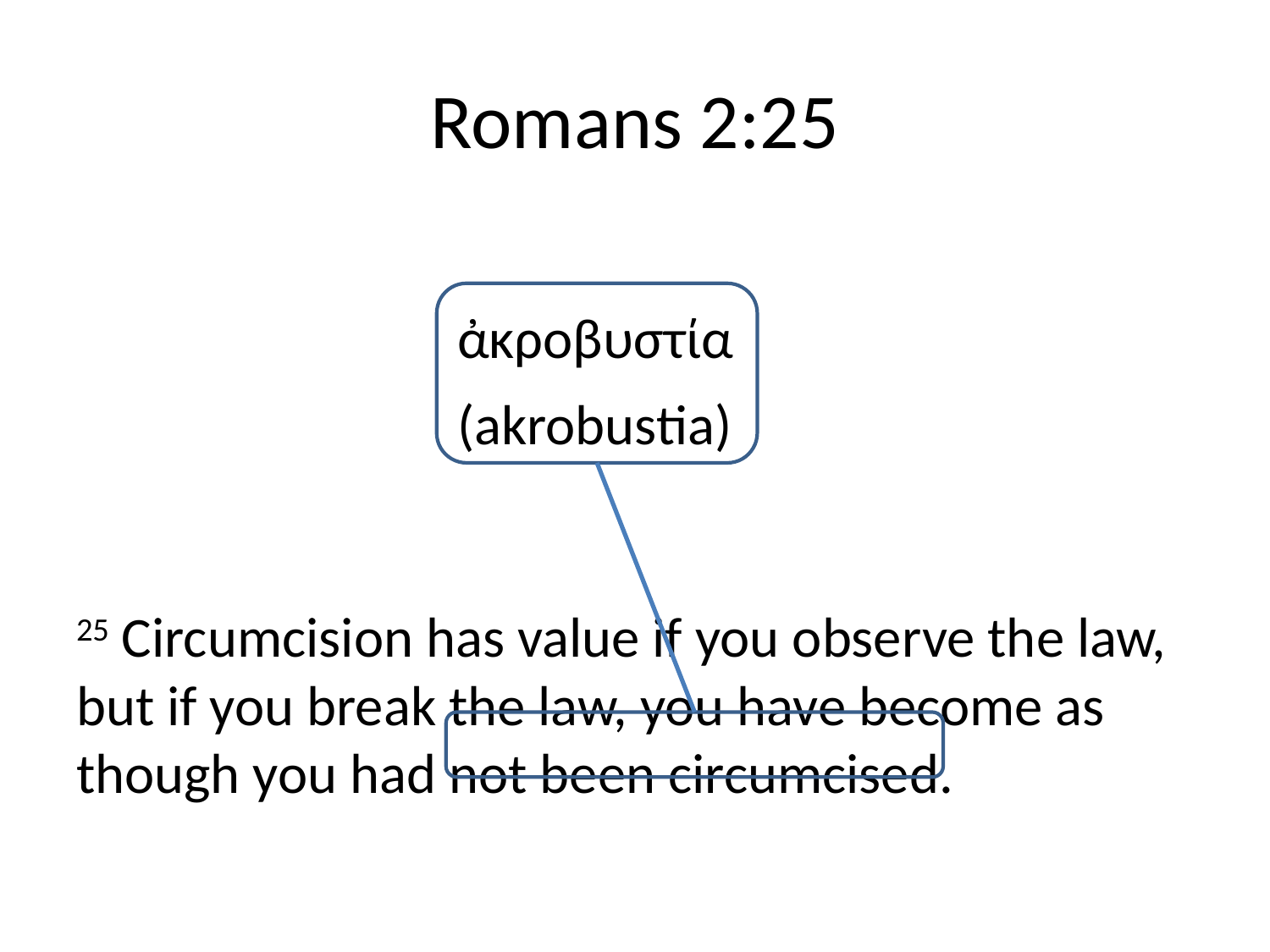

# Romans 2:25

			ἀκροβυστία
			(akrobustia)

25 Circumcision has value if you observe the law, but if you break the law, you have become as though you had not been circumcised.